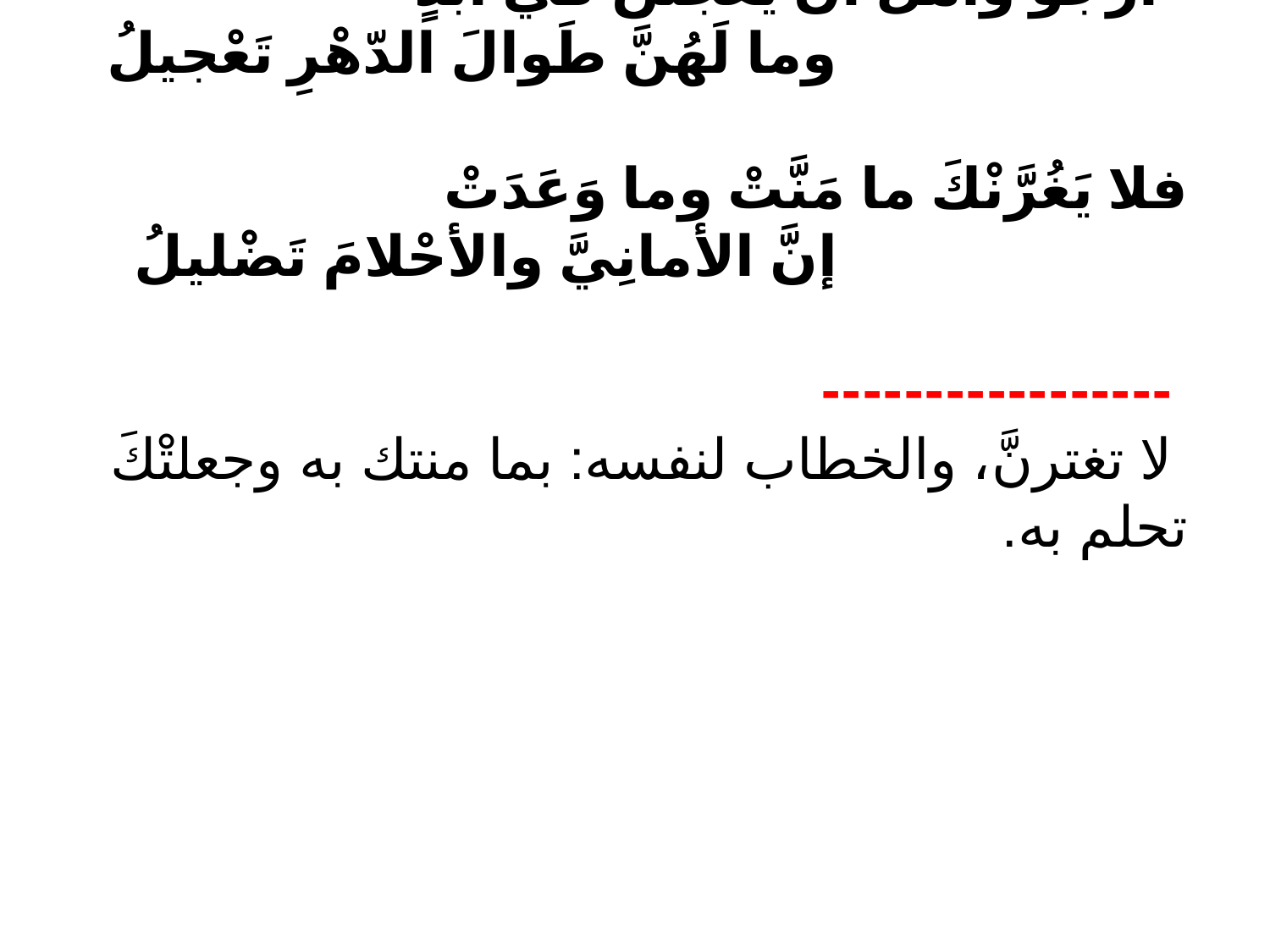

أرْجو وآمَلُ أنْ يَعْجَلْنَ في أَبَدٍ
                        وما لَهُنَّ طَوالَ الدّهْرِ تَعْجيلُ
فلا يَغُرَّنْكَ ما مَنَّتْ وما وَعَدَتْ
                        إنَّ الأمانِيَّ والأحْلامَ تَضْليلُ
 -----------------
 لا تغترنَّ، والخطاب لنفسه: بما منتك به وجعلتْكَ تحلم به.